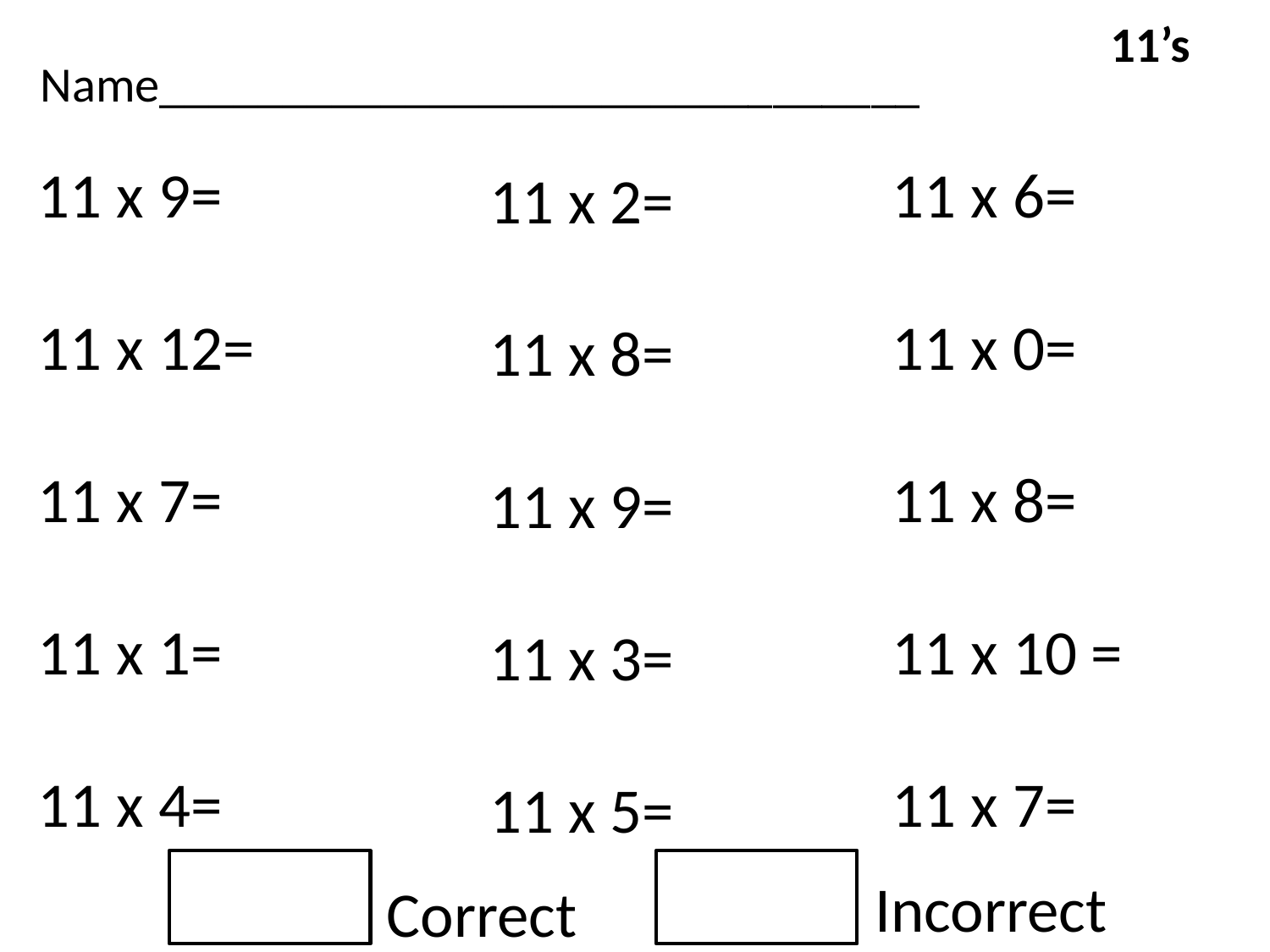

11’s
Name_______________________________
11 x 9=

11 x 12=

11 x 7=

11 x 1=

11 x 4=

11 x 6=

11 x 0=

11 x 8=

11 x 10 =

11 x 7=

11 x 2=

11 x 8=

11 x 9=

11 x 3=

11 x 5=

Incorrect
Correct